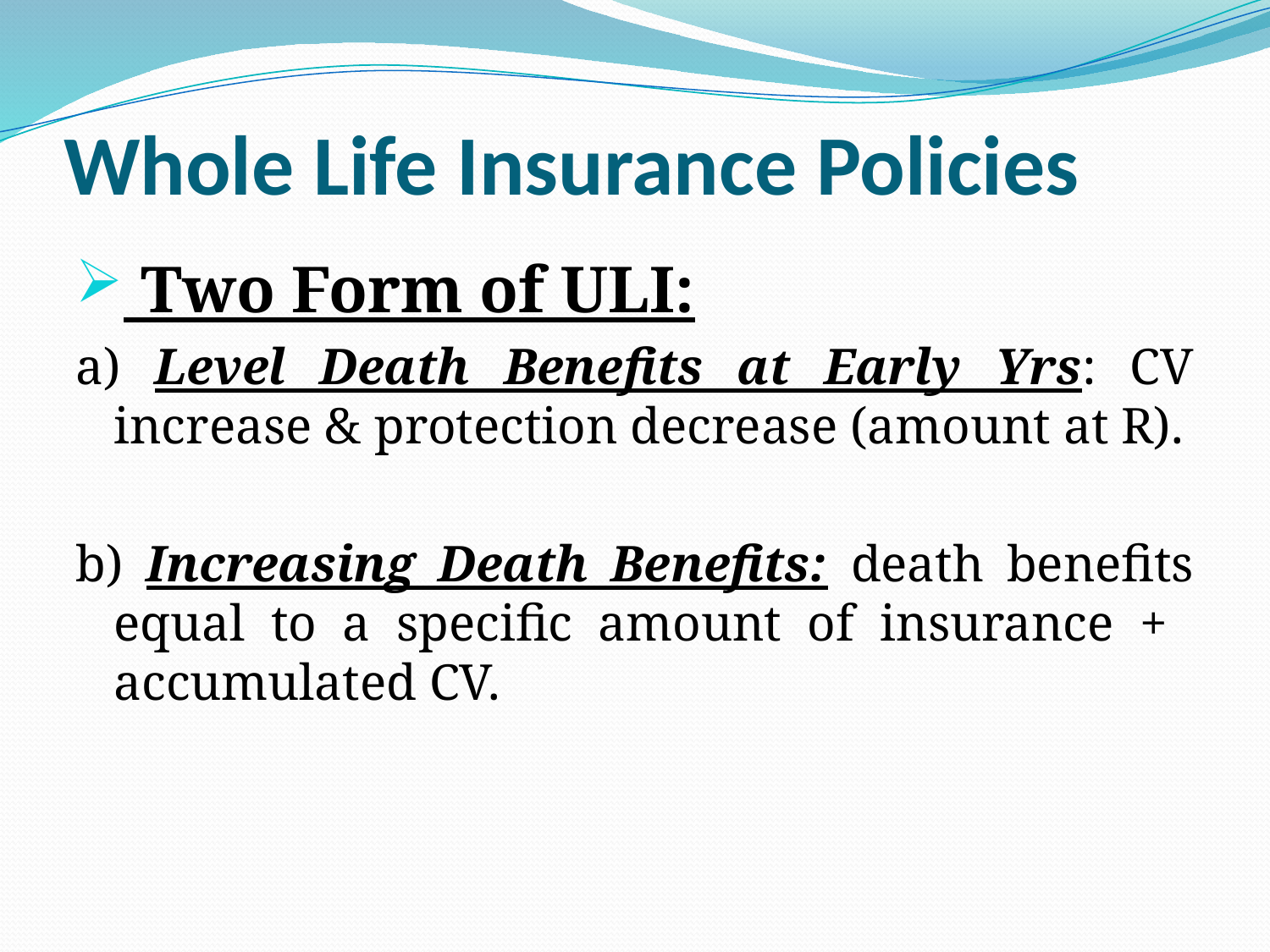

# Whole Life Insurance Policies
 Two Form of ULI:
a) Level Death Benefits at Early Yrs: CV increase & protection decrease (amount at R).

b) Increasing Death Benefits: death benefits equal to a specific amount of insurance +  accumulated CV.